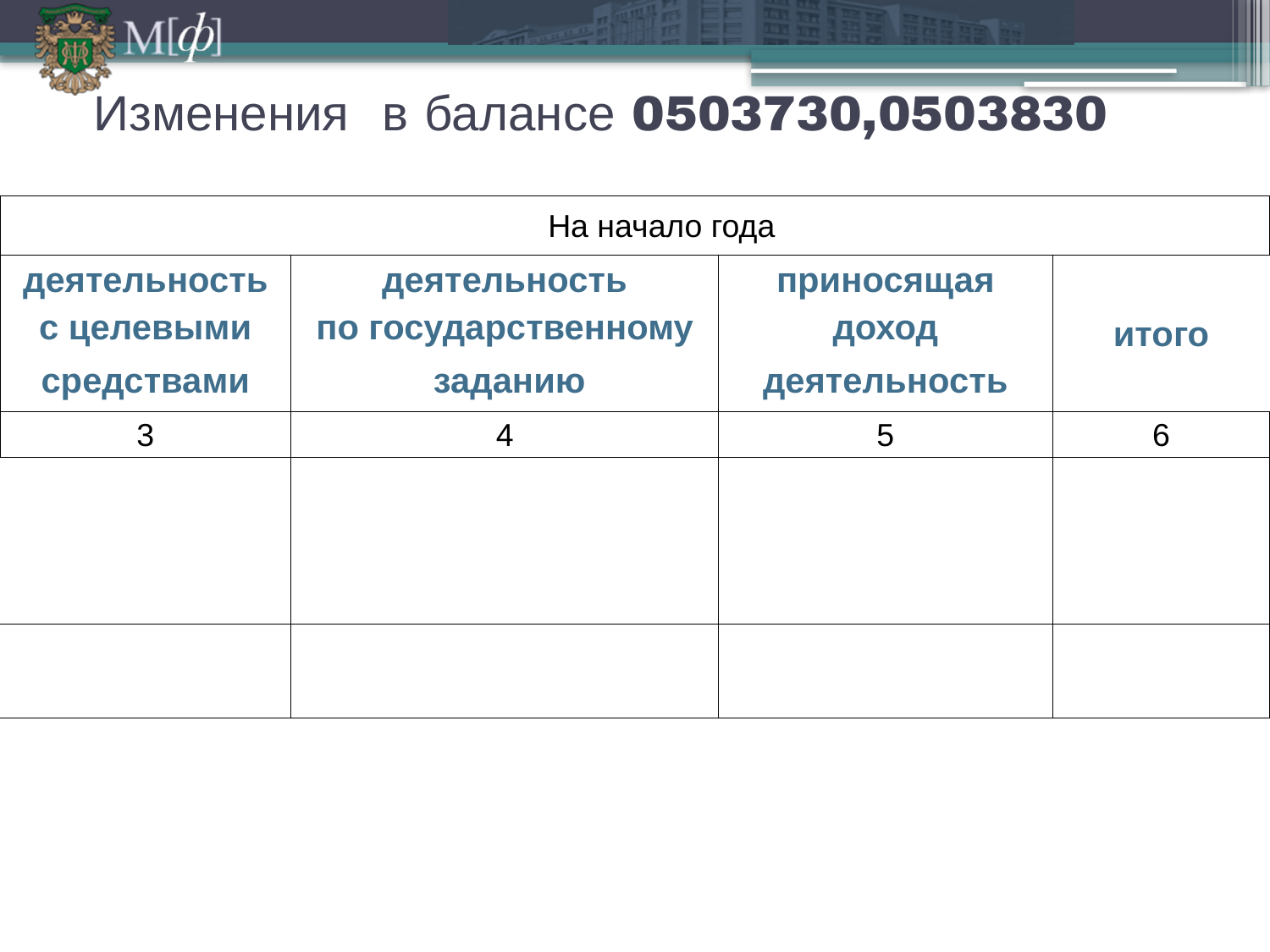

# Изменения  в балансе 0503730,0503830
| На начало года |  |  |  |
| --- | --- | --- | --- |
| деятельность | деятельность | приносящая | итого |
| с целевыми | по государственному | доход |  |
| средствами | заданию | деятельность |  |
| 3 | 4 | 5 | 6 |
|  |  |  |  |
|  |  |  |  |
|  |  |  |  |
|  |  |  |  |